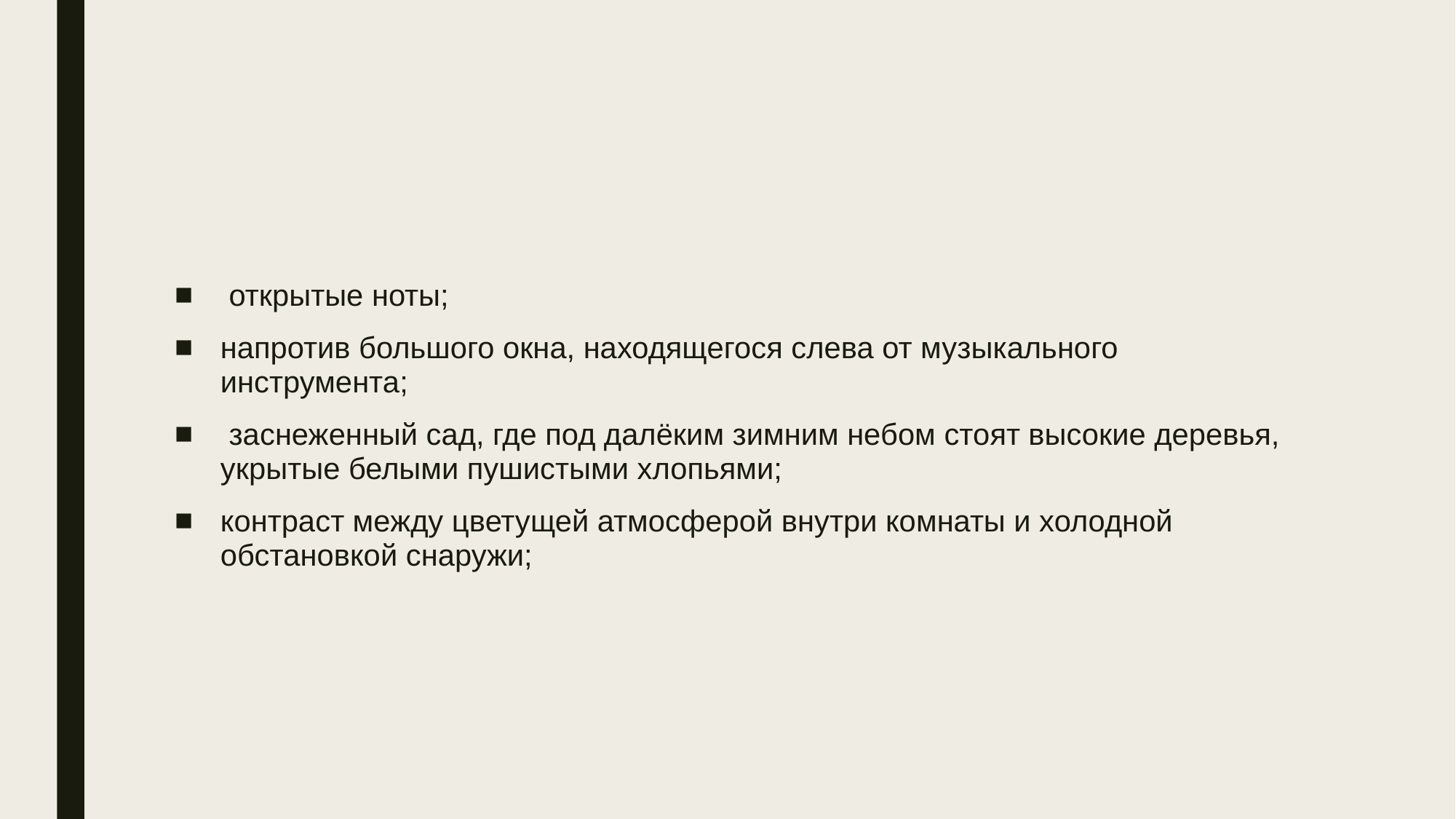

#
 открытые ноты;
напротив большого окна, находящегося слева от музыкального инструмента;
 заснеженный сад, где под далёким зимним небом стоят высокие деревья, укрытые белыми пушистыми хлопьями;
контраст между цветущей атмосферой внутри комнаты и холодной обстановкой снаружи;